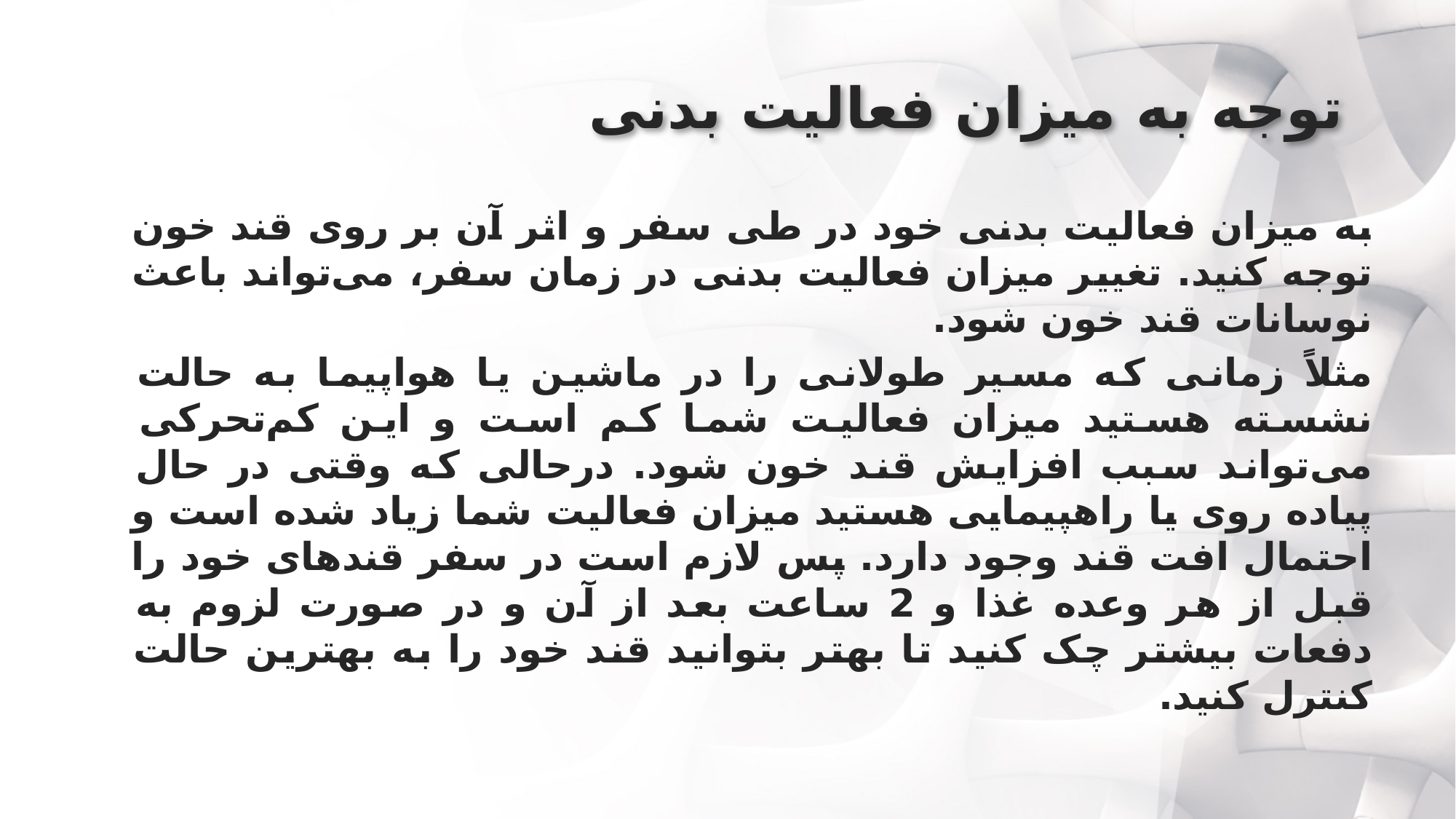

# توجه به میزان فعالیت بدنی

به میزان فعالیت بدنی خود در طی سفر و اثر آن بر روی قند خون توجه کنید. تغییر میزان فعالیت بدنی در زمان سفر، می‌تواند باعث نوسانات قند خون شود.
مثلاً زمانی که مسیر طولانی را در ماشین یا هواپیما به حالت نشسته هستید میزان فعالیت شما کم است و این کم‌تحرکی می‌تواند سبب افزایش قند خون شود. درحالی‌ که وقتی در حال پیاده روی یا راهپیمایی هستید میزان فعالیت شما زیاد شده است و احتمال افت قند وجود دارد. پس لازم است در سفر قندهای خود را قبل از هر وعده‌ غذا و 2 ساعت بعد از آن و در صورت لزوم به ‌دفعات بیشتر چک کنید تا بهتر بتوانید قند خود را به بهترین حالت کنترل کنید.